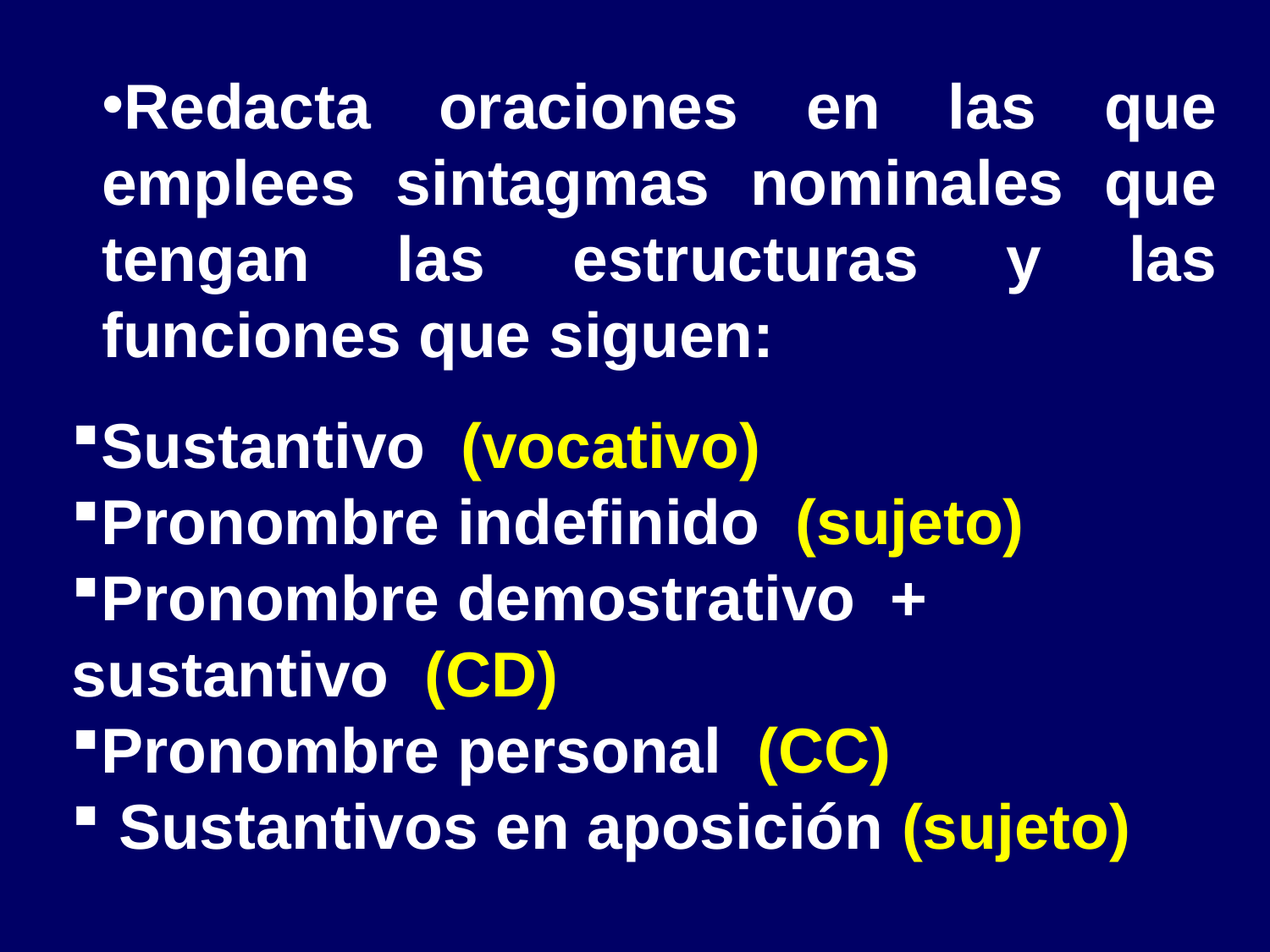

Redacta oraciones en las que emplees sintagmas nominales que tengan las estructuras y las funciones que siguen:
Sustantivo  (vocativo)
Pronombre indefinido  (sujeto)
Pronombre demostrativo  + sustantivo  (CD)
Pronombre personal  (CC)
 Sustantivos en aposición (sujeto)